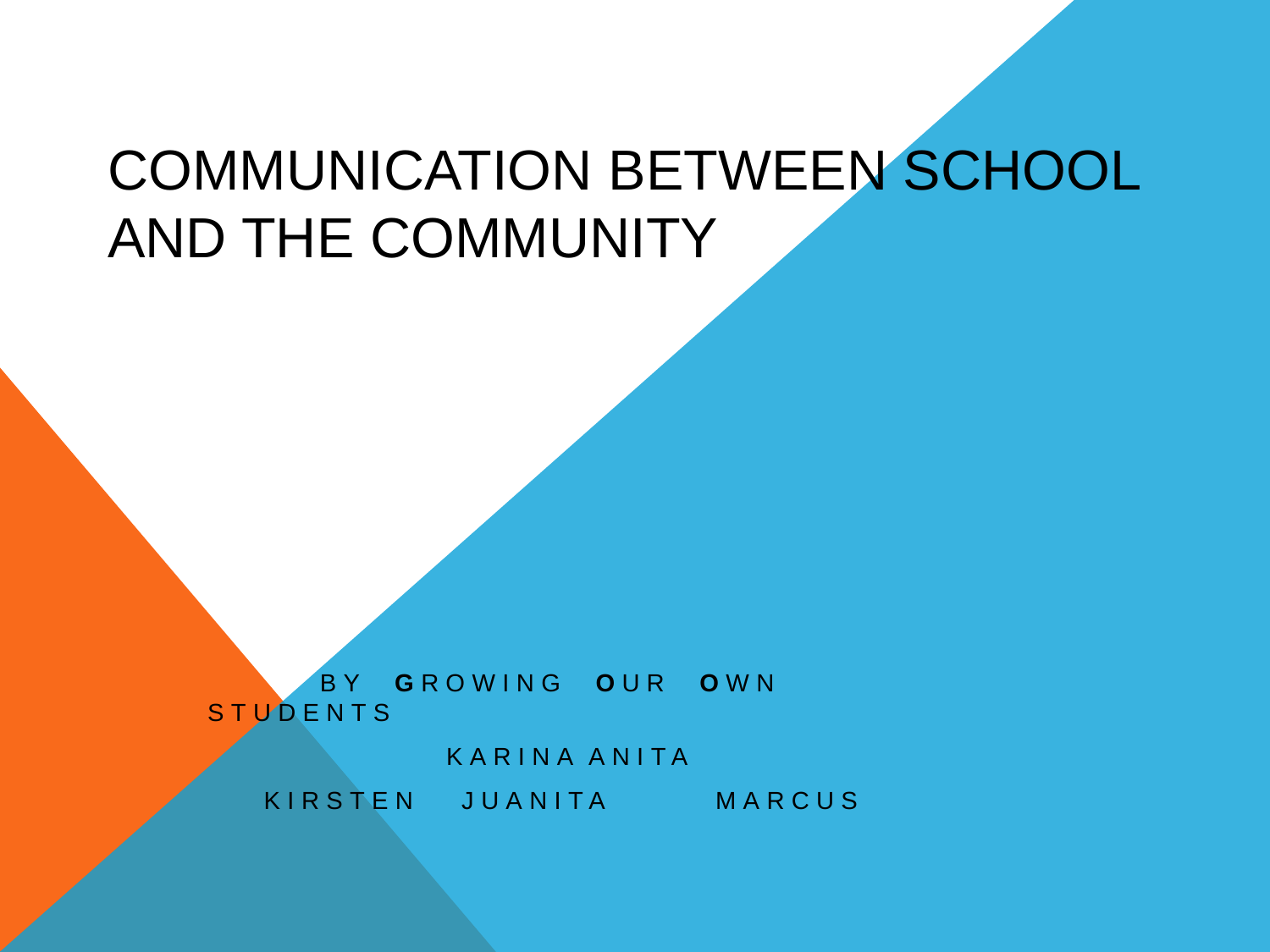

# Communication between school and the community
        By  Growing  Our  Own  students
                 Karina	Anita
    Kirsten	Juanita 	Marcus